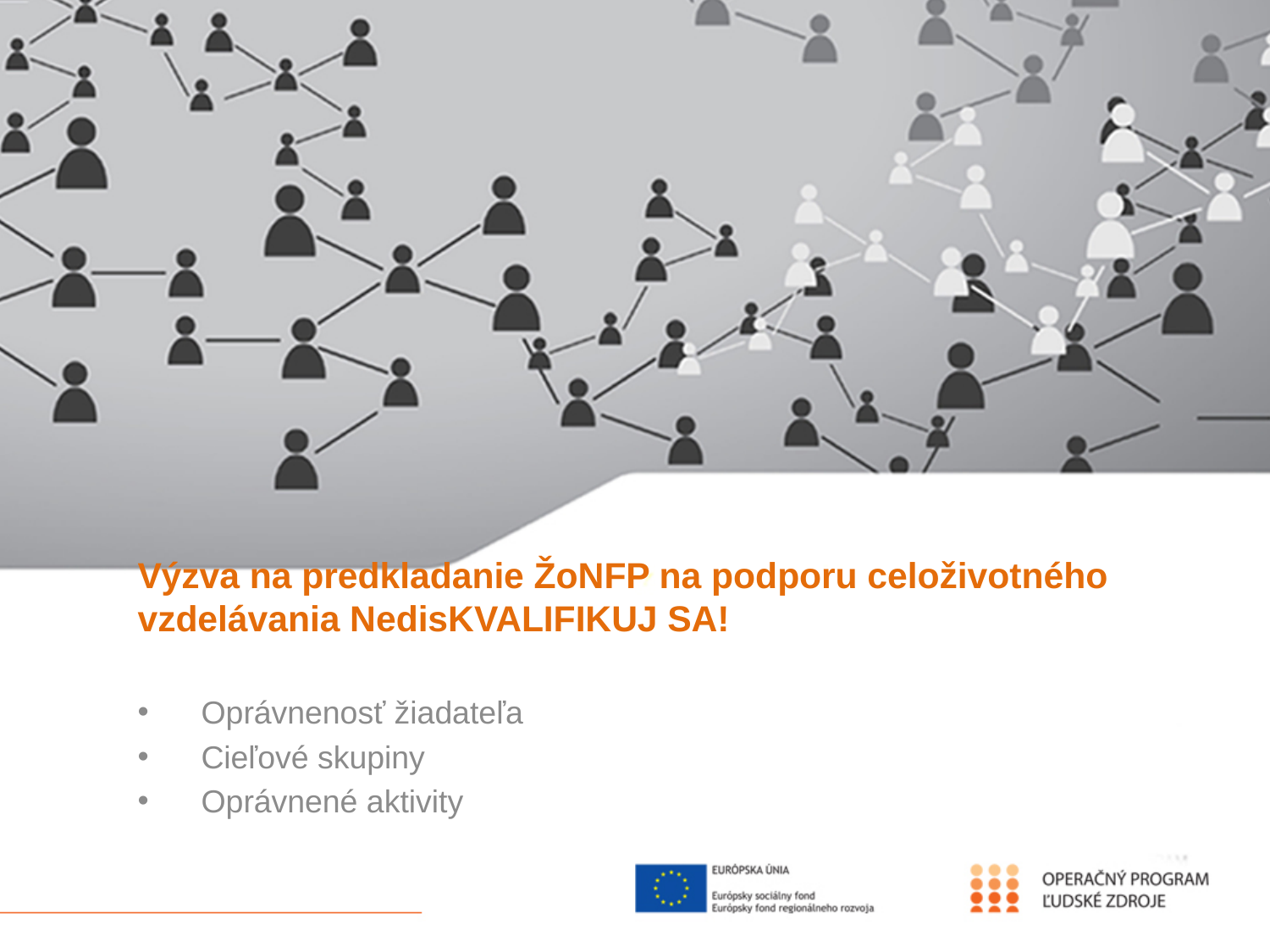

# Výzva na predkladanie ŽoNFP na podporu celoživotného vzdelávania NedisKVALIFIKUJ SA!
Oprávnenosť žiadateľa
Cieľové skupiny
Oprávnené aktivity